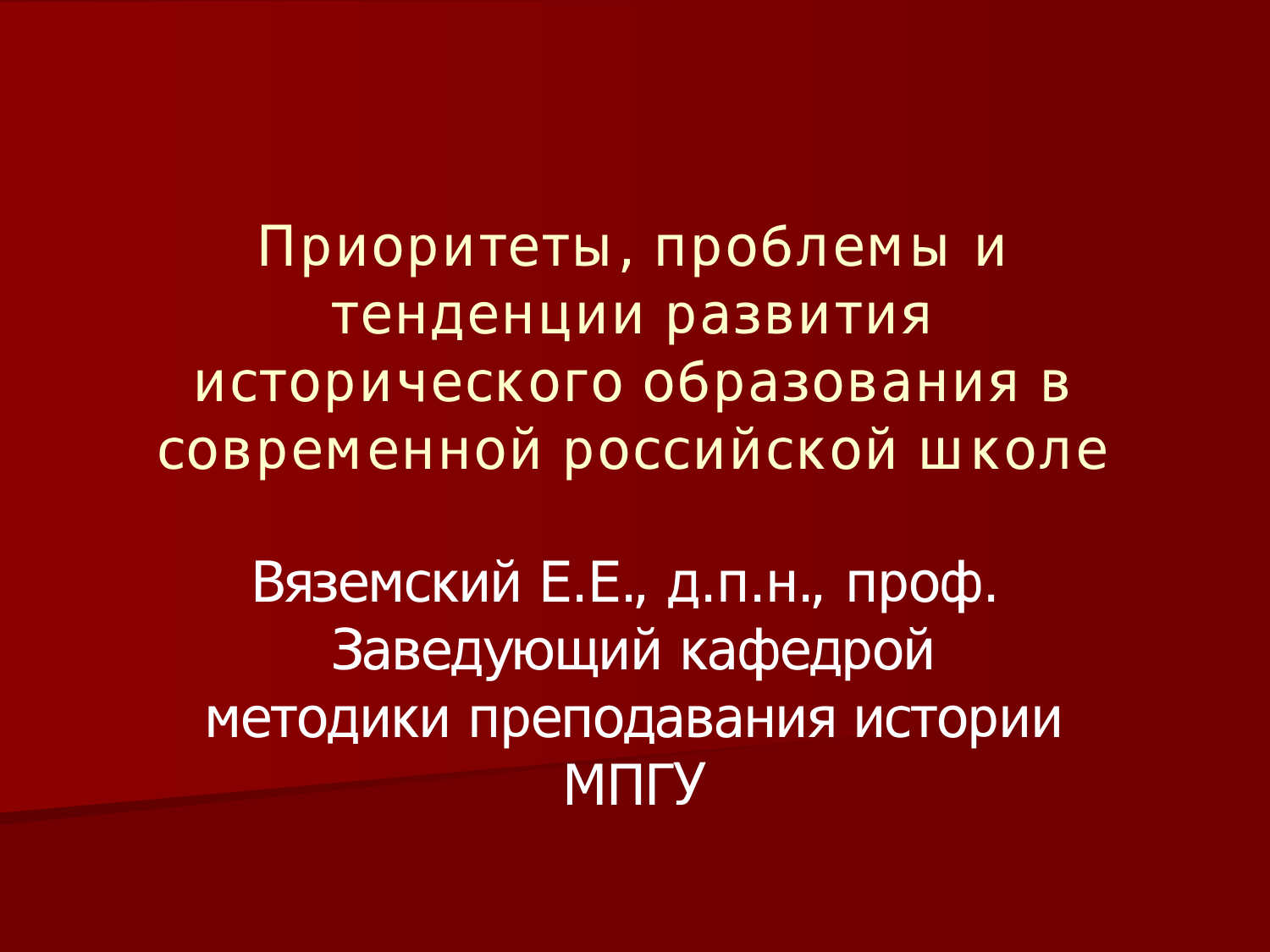

# Приоритеты, проблемы и тенденции развития исторического образования в современной российской школе
Вяземский Е.Е., д.п.н., проф.  Заведующий кафедрой методики преподавания истории МПГУ